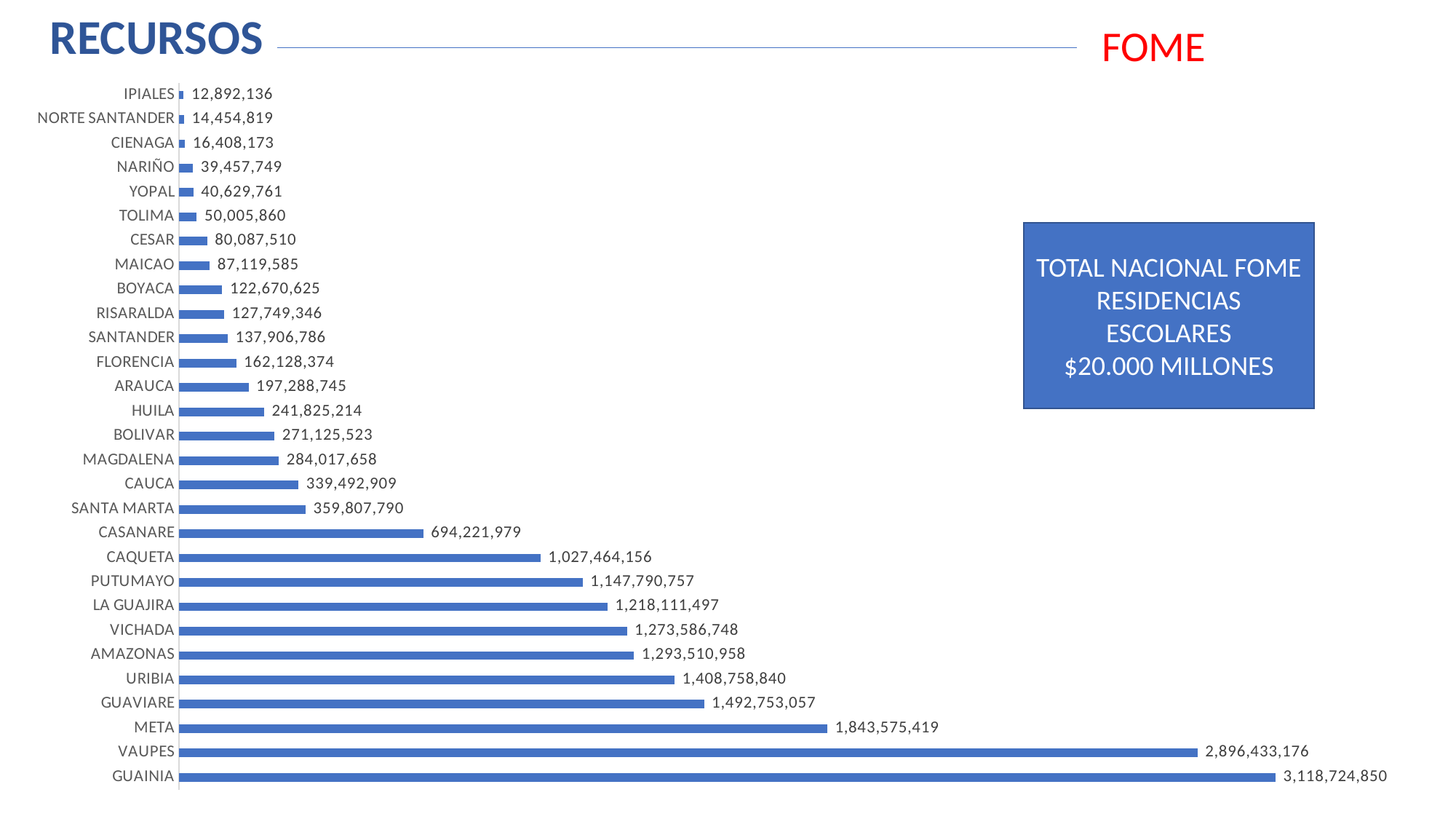

RECURSOS
FOME

### Chart

| Category |  |
|---|---|
| GUAINIA | 3118724850.0 |
| VAUPES | 2896433176.0 |
| META | 1843575419.0 |
| GUAVIARE | 1492753057.0 |
| URIBIA | 1408758840.0 |
| AMAZONAS | 1293510958.0 |
| VICHADA | 1273586748.0 |
| LA GUAJIRA | 1218111497.0 |
| PUTUMAYO | 1147790757.0 |
| CAQUETA | 1027464156.0 |
| CASANARE | 694221979.0 |
| SANTA MARTA | 359807790.0 |
| CAUCA | 339492909.0 |
| MAGDALENA | 284017658.0 |
| BOLIVAR | 271125523.0 |
| HUILA | 241825214.0 |
| ARAUCA | 197288745.0 |
| FLORENCIA | 162128374.0 |
| SANTANDER | 137906786.0 |
| RISARALDA | 127749346.0 |
| BOYACA | 122670625.0 |
| MAICAO | 87119585.0 |
| CESAR | 80087510.0 |
| TOLIMA | 50005860.0 |
| YOPAL | 40629761.0 |
| NARIÑO | 39457749.0 |
| CIENAGA | 16408173.0 |
| NORTE SANTANDER | 14454819.0 |
| IPIALES | 12892136.0 |
TOTAL NACIONAL FOME RESIDENCIAS ESCOLARES
$20.000 MILLONES